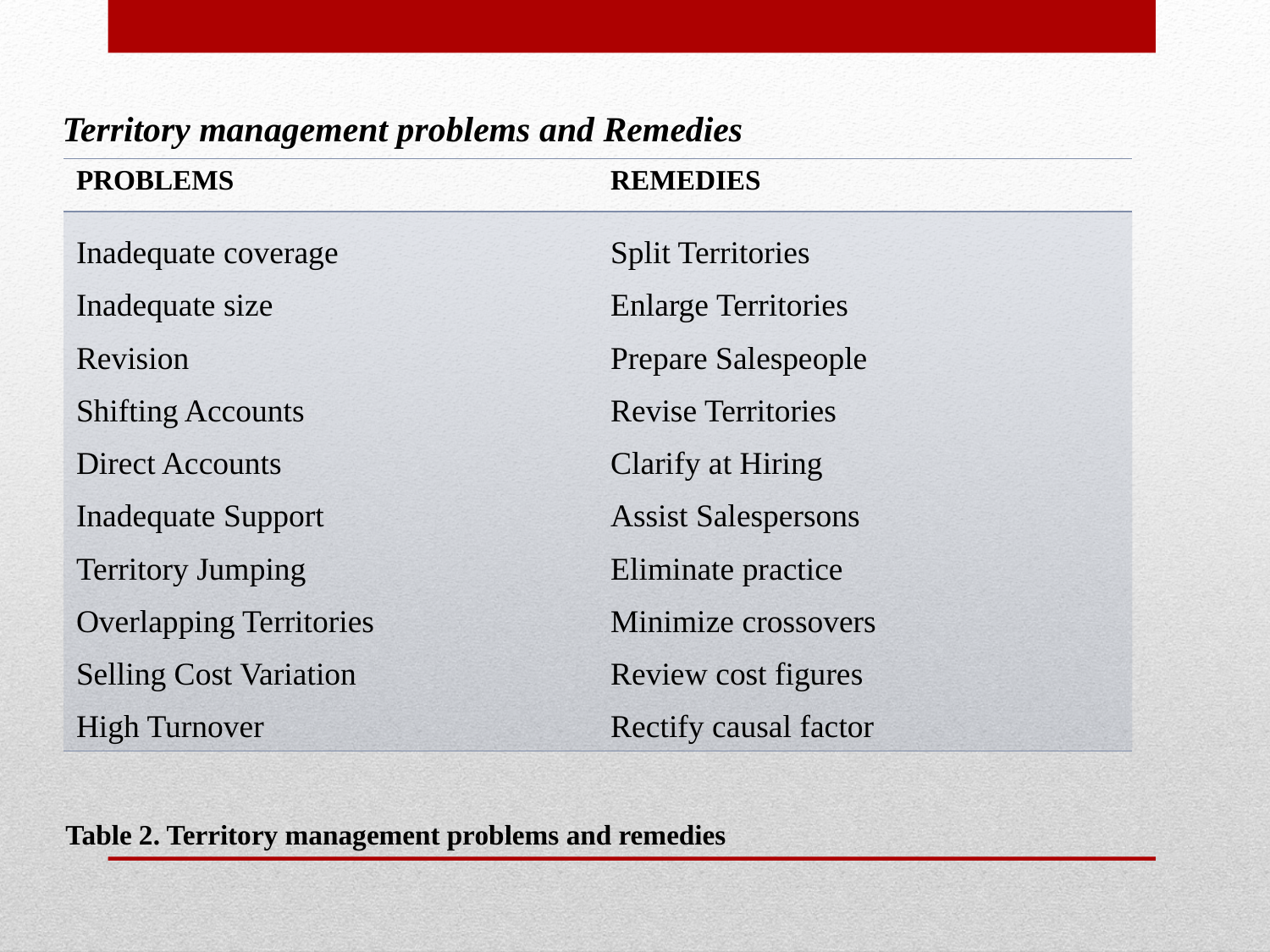

Territory management problems and Remedies

| PROBLEMS | REMEDIES |
| --- | --- |
| Inadequate coverage Inadequate size Revision Shifting Accounts Direct Accounts Inadequate Support Territory Jumping Overlapping Territories Selling Cost Variation High Turnover | Split Territories Enlarge Territories Prepare Salespeople Revise Territories Clarify at Hiring Assist Salespersons Eliminate practice Minimize crossovers Review cost figures Rectify causal factor |
# Table 2. Territory management problems and remedies